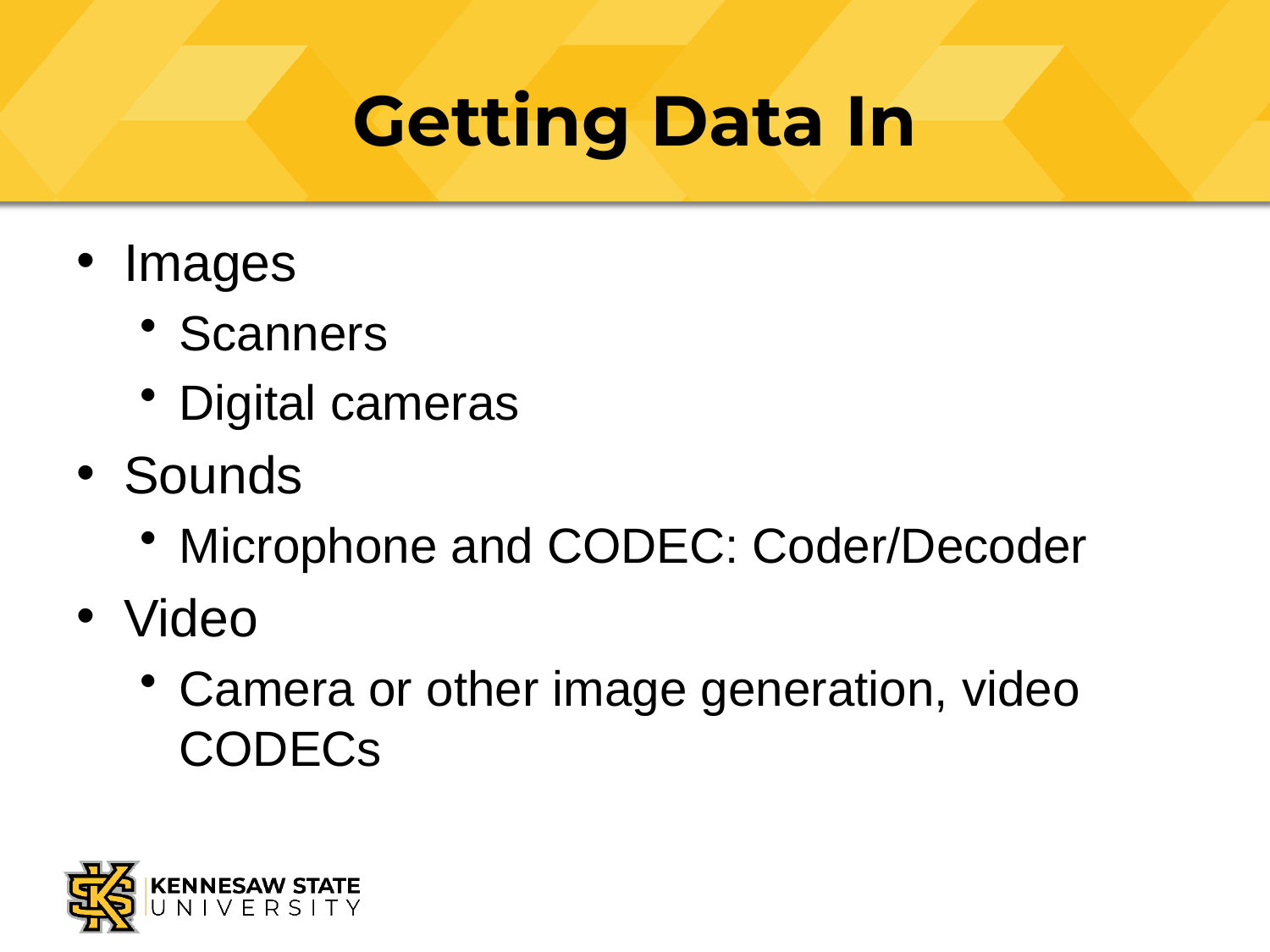

# Getting Data In
Images
Scanners
Digital cameras
Sounds
Microphone and CODEC: Coder/Decoder
Video
Camera or other image generation, video CODECs